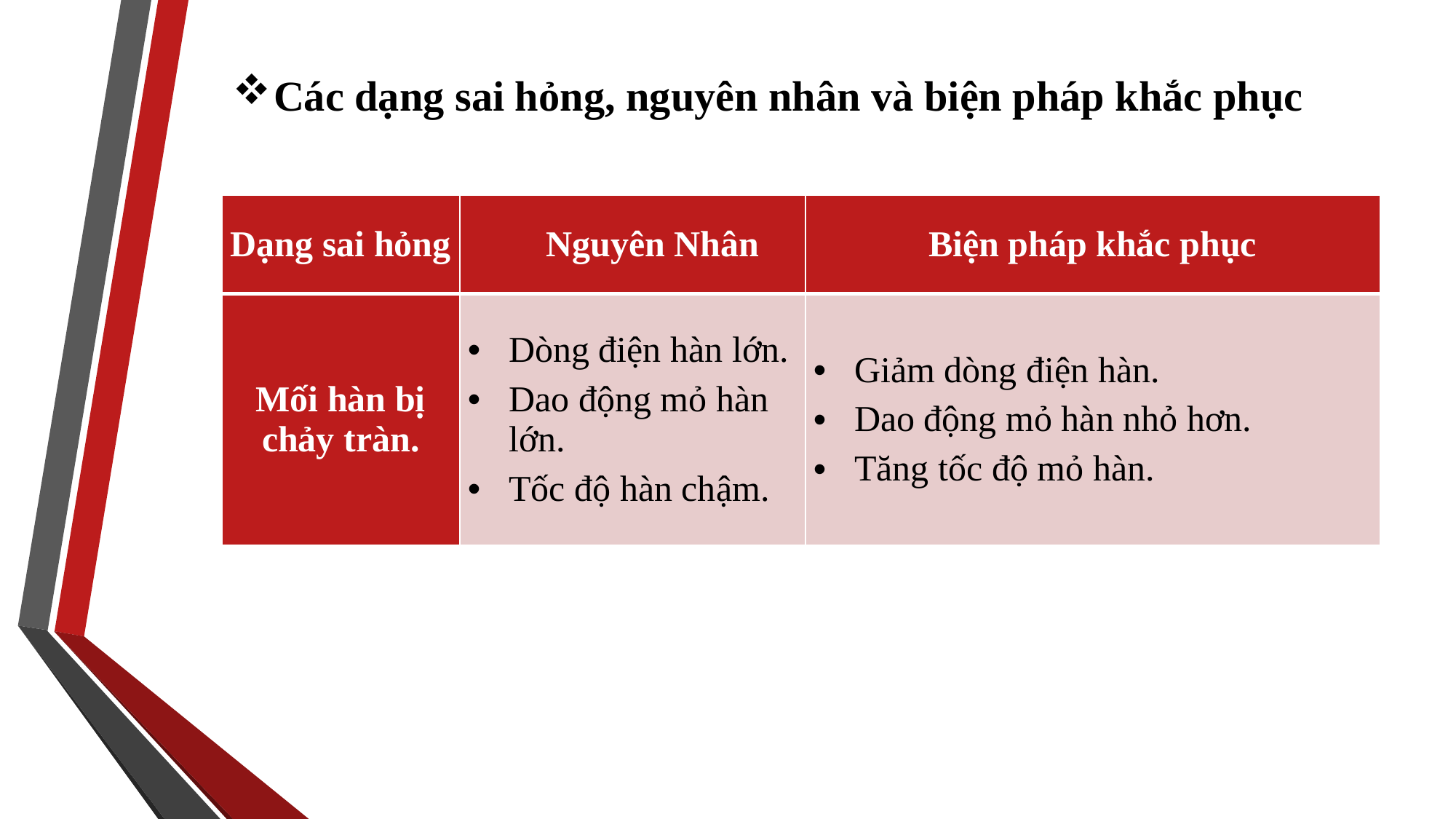

Các dạng sai hỏng, nguyên nhân và biện pháp khắc phục
| Dạng sai hỏng | Nguyên Nhân | Biện pháp khắc phục |
| --- | --- | --- |
| Mối hàn bị chảy tràn. | Dòng điện hàn lớn. Dao động mỏ hàn lớn. Tốc độ hàn chậm. | Giảm dòng điện hàn. Dao động mỏ hàn nhỏ hơn. Tăng tốc độ mỏ hàn. |